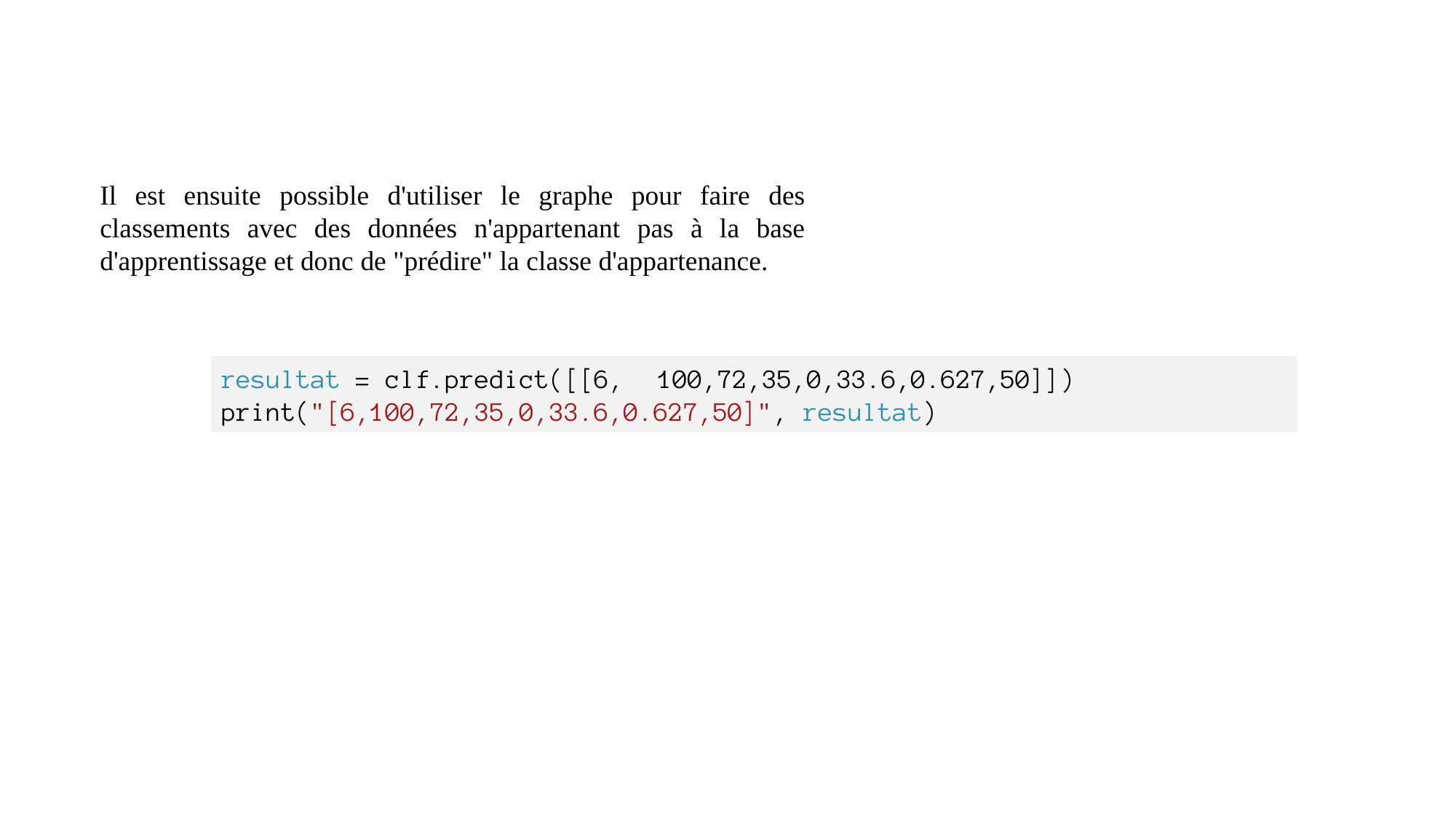

Il est ensuite possible d'utiliser le graphe pour faire des classements avec des données n'appartenant pas à la base d'apprentissage et donc de "prédire" la classe d'appartenance.
resultat = clf.predict([[6,	100,72,35,0,33.6,0.627,50]])
print("[6,100,72,35,0,33.6,0.627,50]", resultat)